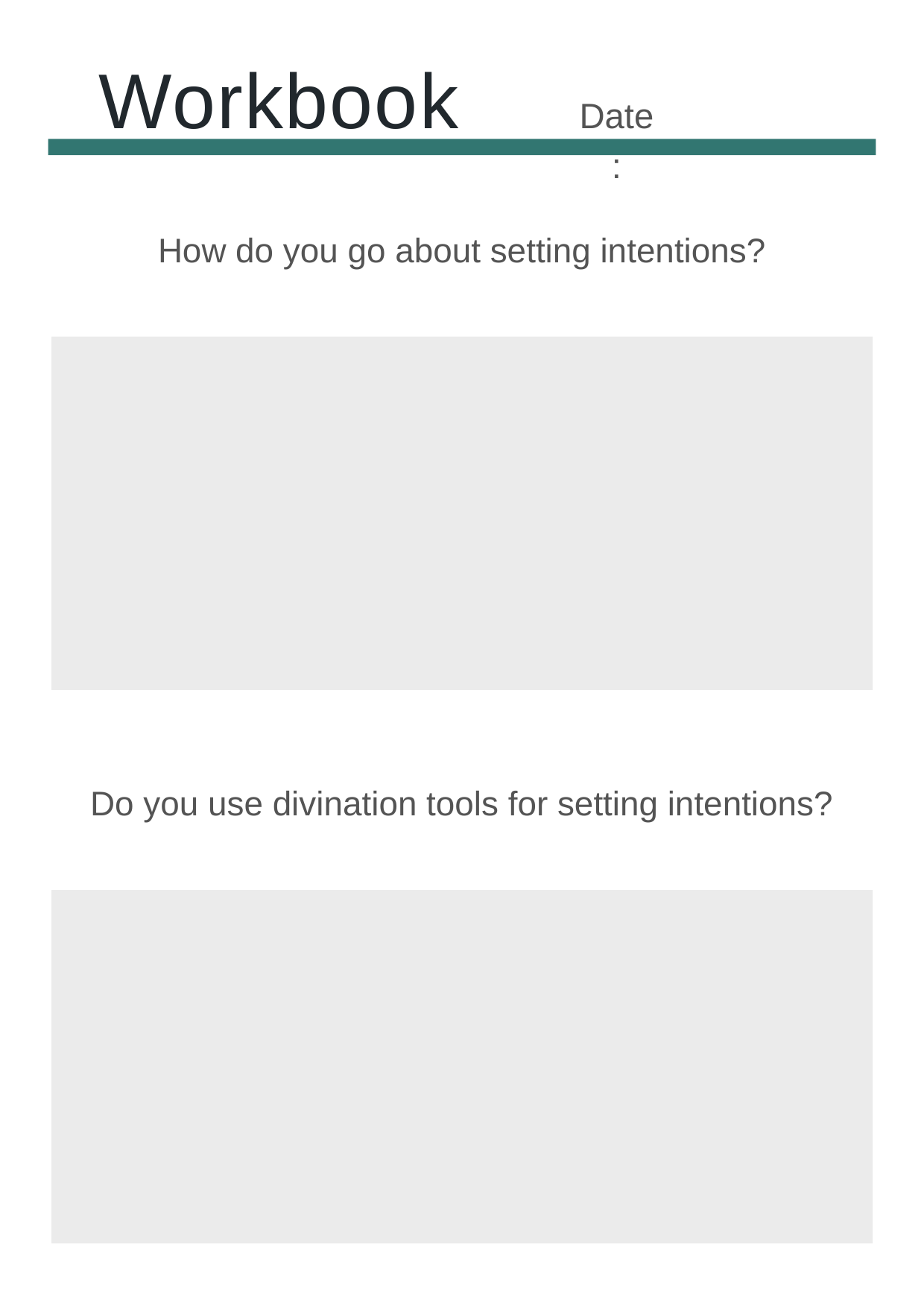

Workbook
Date:

How do you go about setting intentions?

Do you use divination tools for setting intentions?